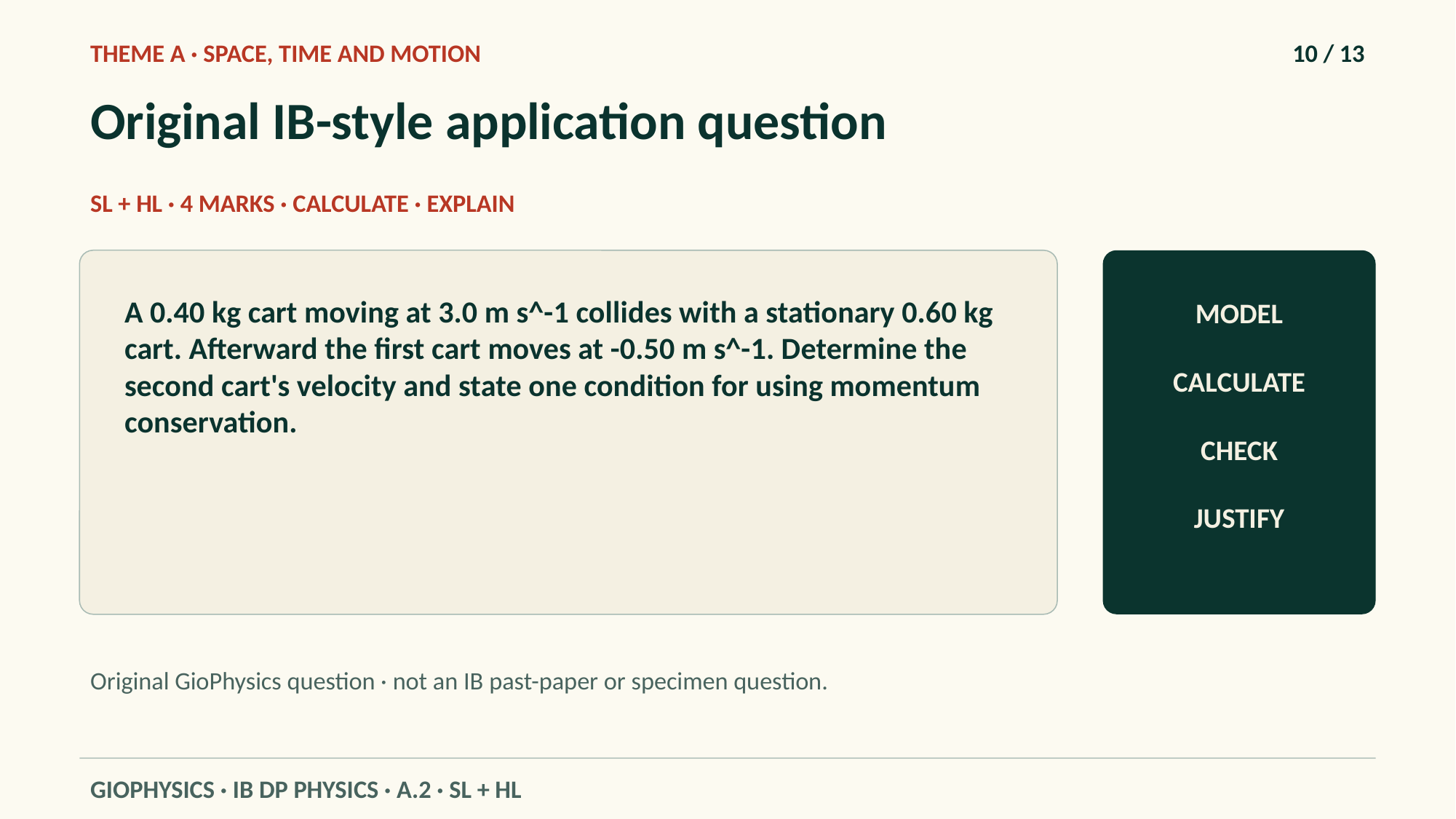

THEME A · SPACE, TIME AND MOTION
10 / 13
Original IB-style application question
SL + HL · 4 MARKS · CALCULATE · EXPLAIN

A 0.40 kg cart moving at 3.0 m s^-1 collides with a stationary 0.60 kg cart. Afterward the first cart moves at -0.50 m s^-1. Determine the second cart's velocity and state one condition for using momentum conservation.
MODEL

CALCULATE

CHECK

JUSTIFY
Original GioPhysics question · not an IB past-paper or specimen question.

GIOPHYSICS · IB DP PHYSICS · A.2 · SL + HL